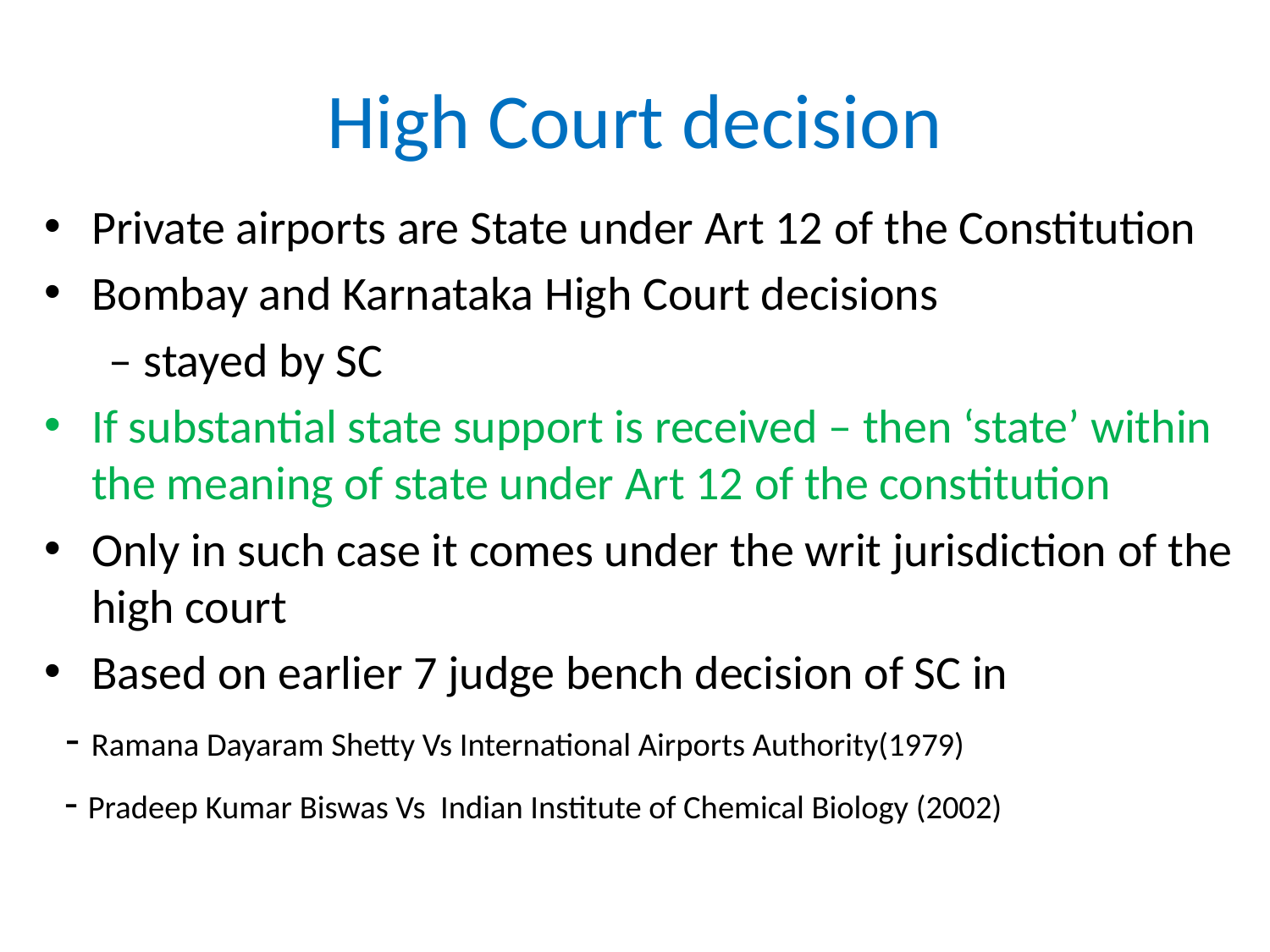

# High Court decision
Private airports are State under Art 12 of the Constitution
Bombay and Karnataka High Court decisions
      – stayed by SC
If substantial state support is received – then ‘state’ within the meaning of state under Art 12 of the constitution
Only in such case it comes under the writ jurisdiction of the high court
Based on earlier 7 judge bench decision of SC in
  - Ramana Dayaram Shetty Vs International Airports Authority(1979)
  - Pradeep Kumar Biswas Vs  Indian Institute of Chemical Biology (2002)